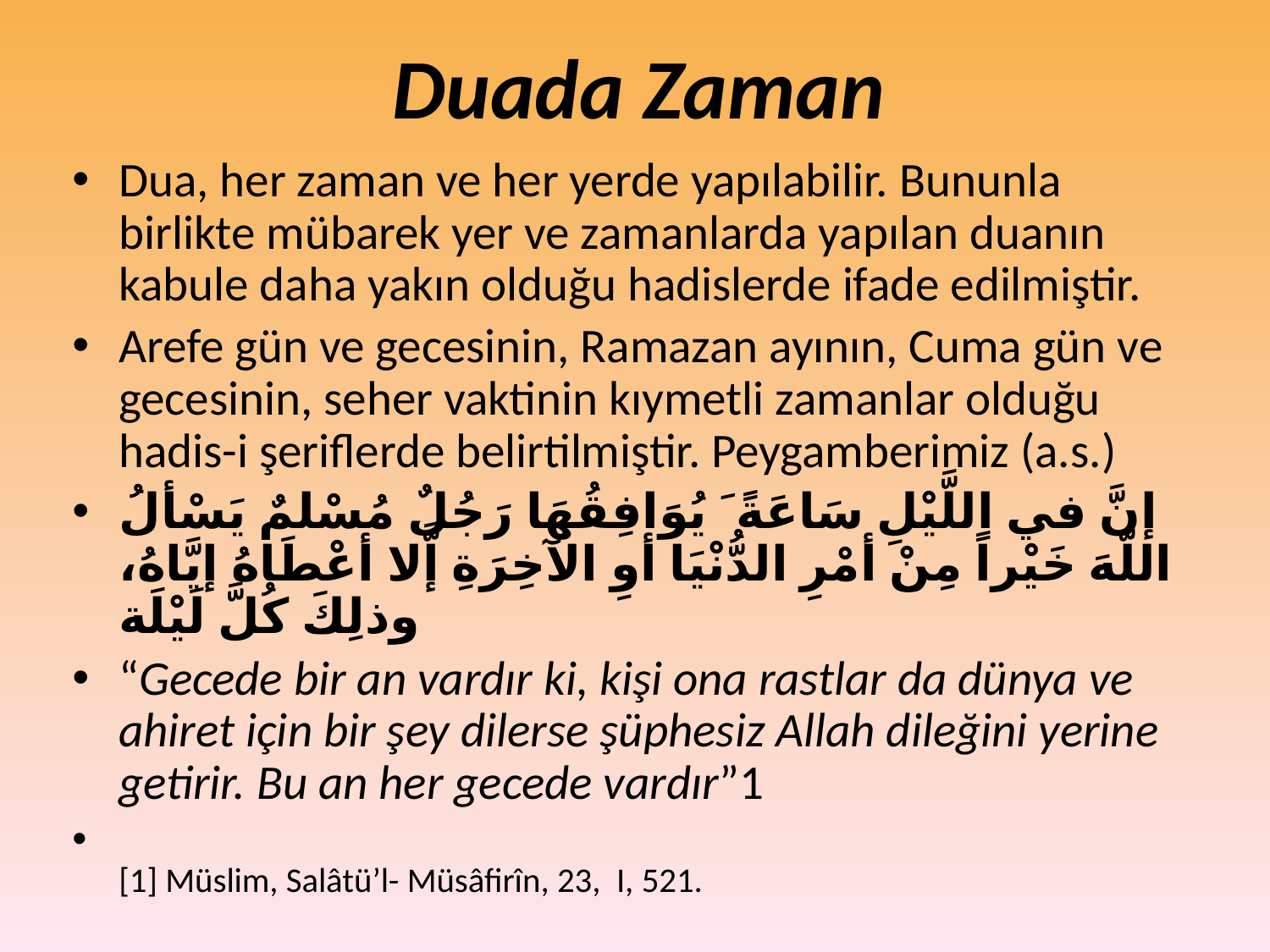

# Duada Zaman
Dua, her zaman ve her yerde yapılabilir. Bununla birlikte mübarek yer ve zamanlarda yapılan duanın kabule daha yakın olduğu hadislerde ifade edilmiştir.
Arefe gün ve gecesinin, Ramazan ayının, Cuma gün ve gecesinin, seher vaktinin kıymetli zamanlar olduğu hadis-i şeriflerde belirtilmiştir. Peygamberimiz (a.s.)
إنَّ في اللَّيْلِ سَاعَةً َ يُوَافِقُهَا رَجُلٌ مُسْلمٌ يَسْألُ اللّهَ خَيْراً مِنْ أمْرِ الدُّنْيَا أوِ اﻵخِرَةِ إَّﻻ أعْطَاهُ إيَّاهُ، وذلِكَ كُلَّ لَيْلَة
“Gecede bir an vardır ki, kişi ona rastlar da dünya ve ahiret için bir şey dilerse şüphesiz Allah dileğini yerine getirir. Bu an her gecede vardır”1
[1] Müslim, Salâtü’l- Müsâfirîn, 23,  I, 521.